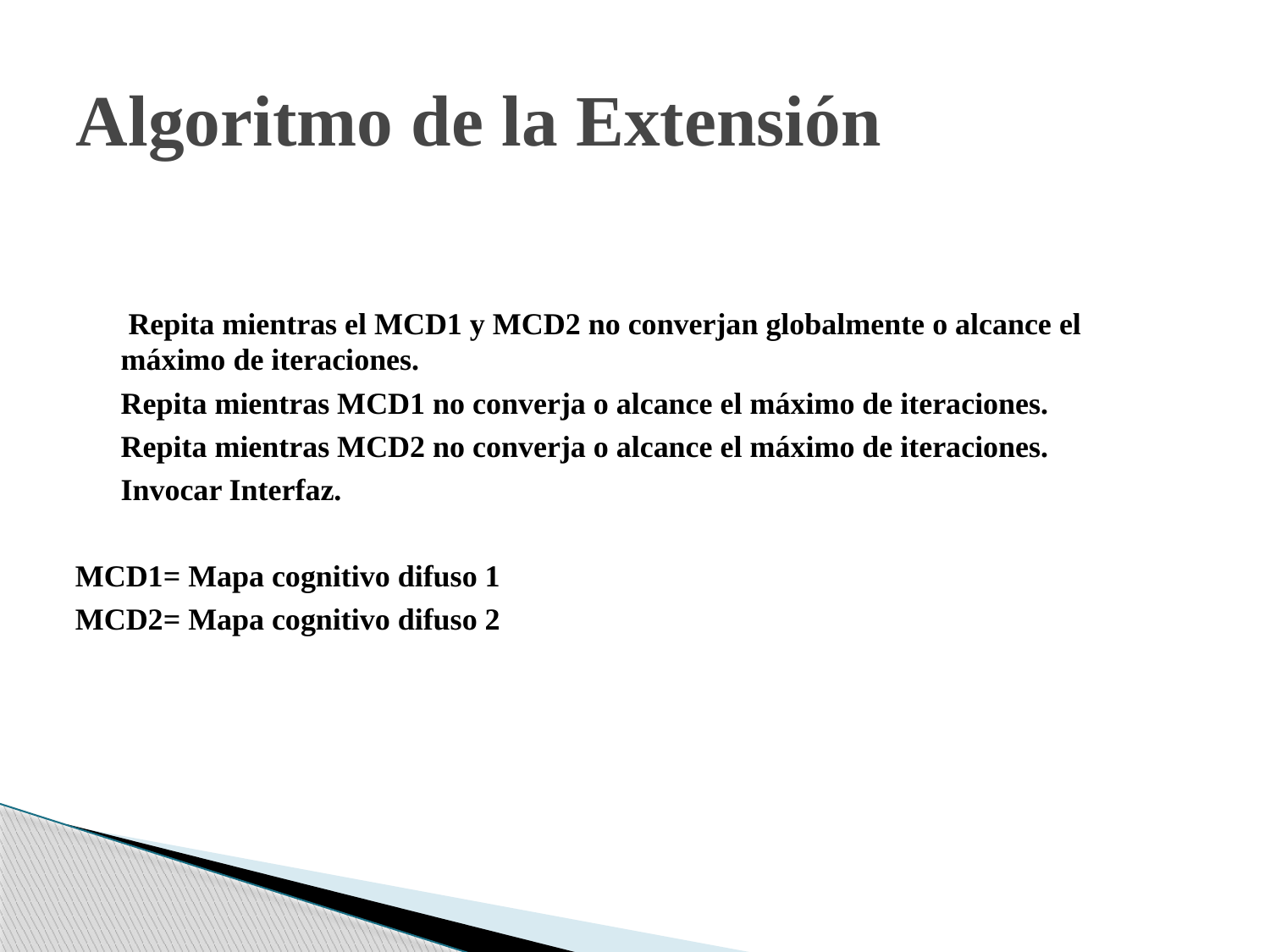

# Algoritmo de la Extensión
	 Repita mientras el MCD1 y MCD2 no converjan globalmente o alcance el máximo de iteraciones.
				Repita mientras MCD1 no converja o alcance el máximo de iteraciones.
				Repita mientras MCD2 no converja o alcance el máximo de iteraciones.
				Invocar Interfaz.

MCD1= Mapa cognitivo difuso 1
MCD2= Mapa cognitivo difuso 2